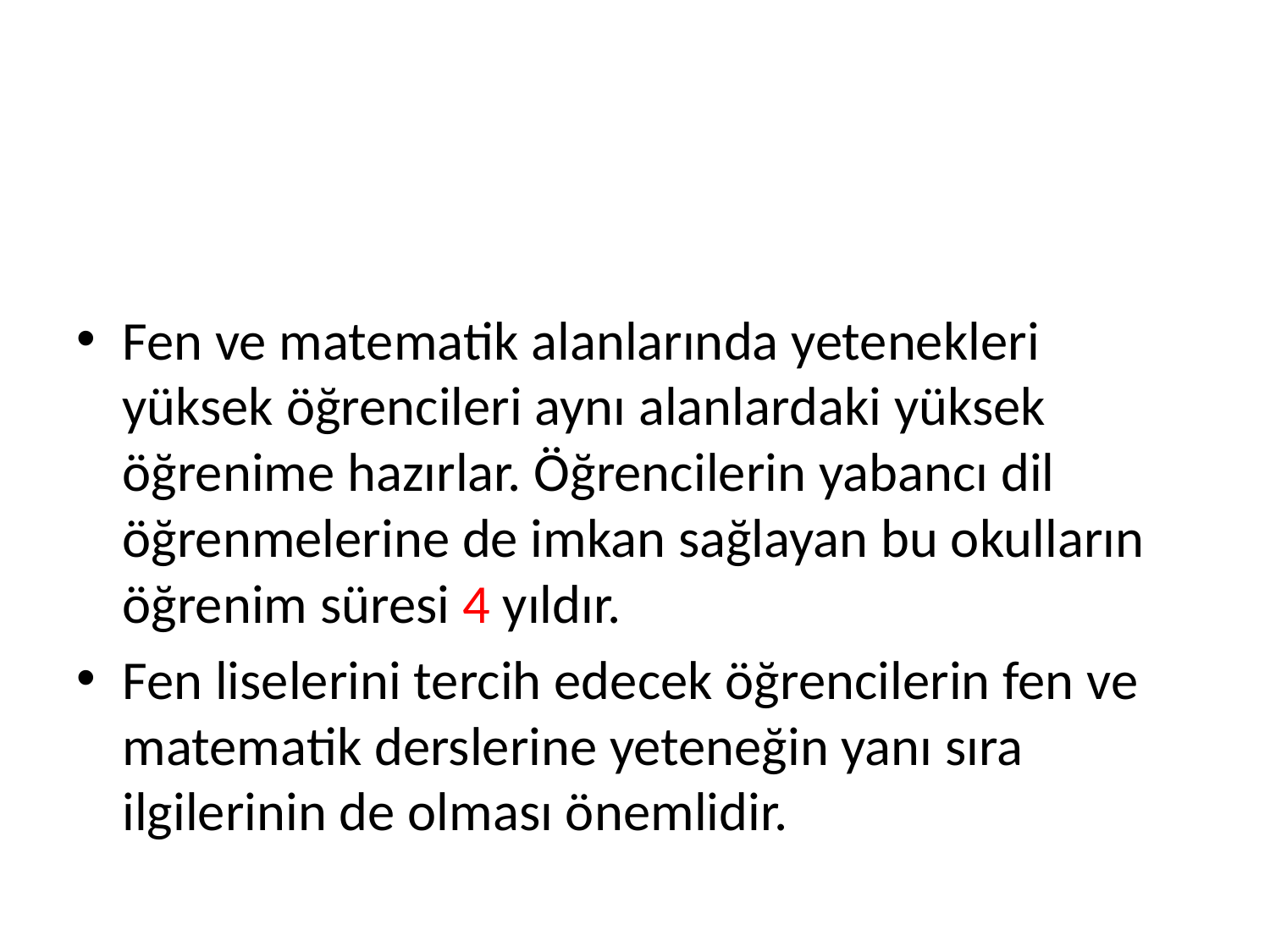

#

Fen ve matematik alanlarında yetenekleri yüksek öğrencileri aynı alanlardaki yüksek öğrenime hazırlar. Öğrencilerin yabancı dil öğrenmelerine de imkan sağlayan bu okulların öğrenim süresi 4 yıldır.
Fen liselerini tercih edecek öğrencilerin fen ve matematik derslerine yeteneğin yanı sıra ilgilerinin de olması önemlidir.